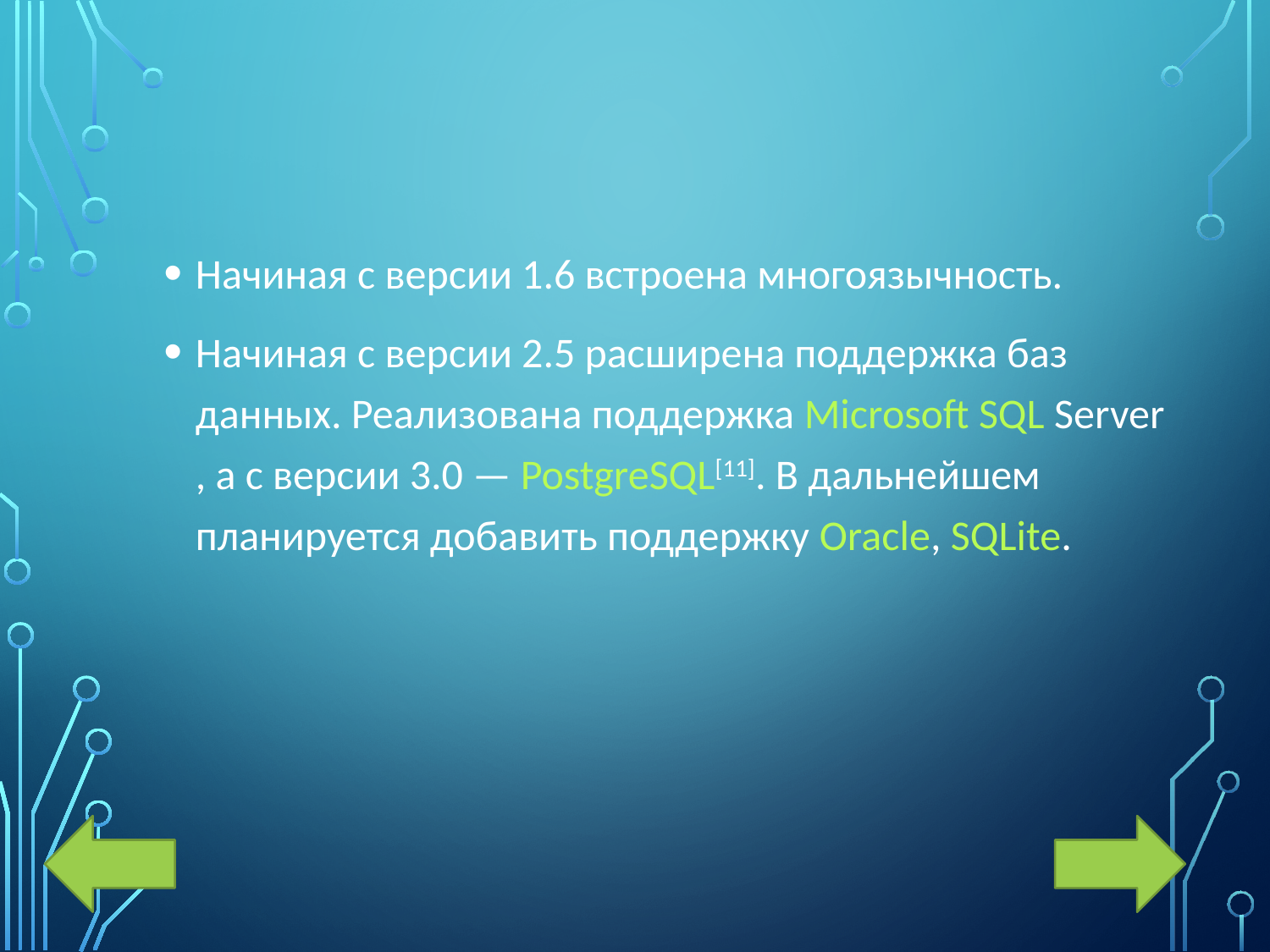

Начиная с версии 1.6 встроена многоязычность.
Начиная с версии 2.5 расширена поддержка баз данных. Реализована поддержка Microsoft SQL Server, а с версии 3.0 — PostgreSQL[11]. В дальнейшем планируется добавить поддержку Oracle, SQLite.